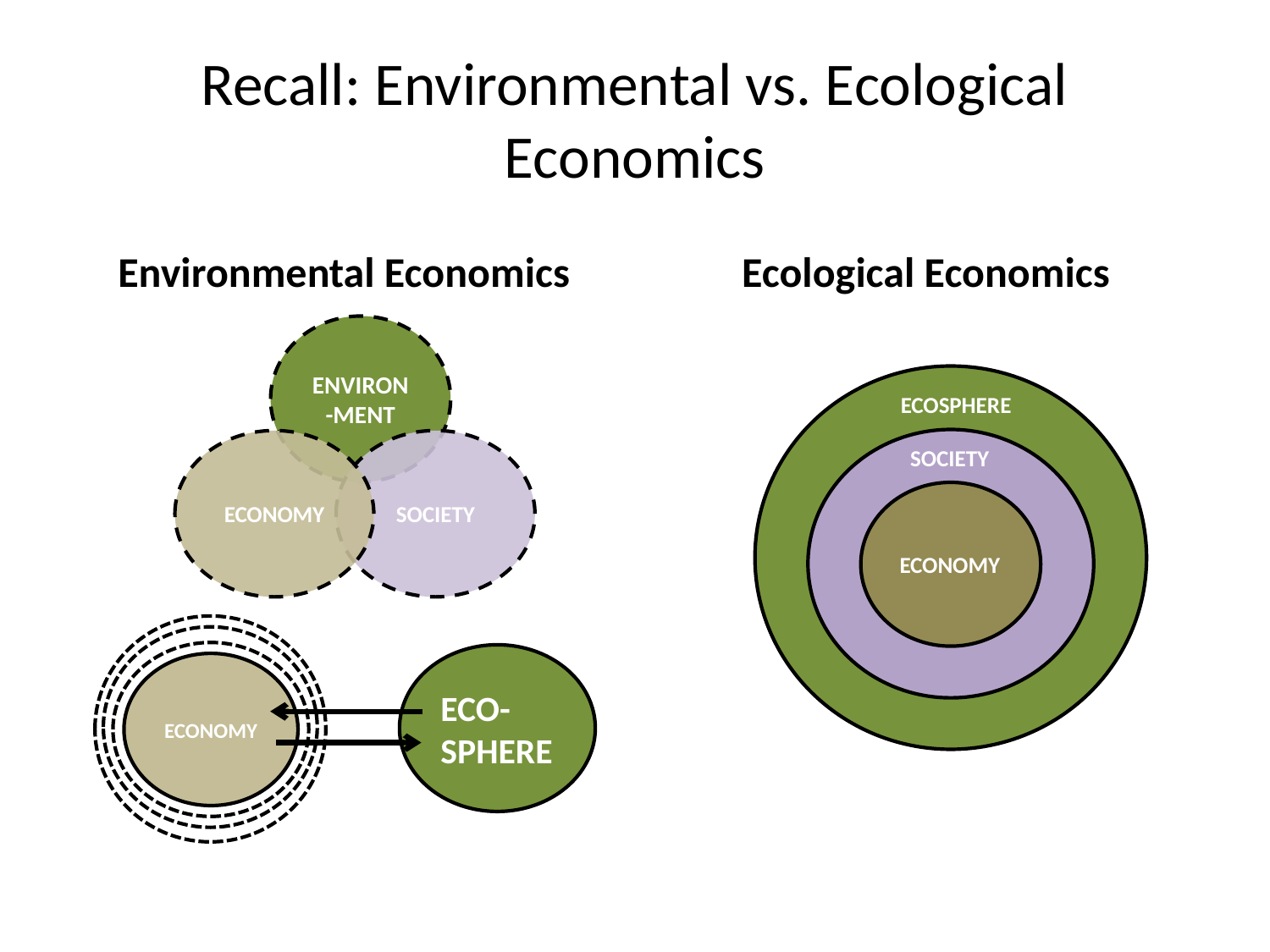

# Recall: Environmental vs. Ecological Economics
Environmental Economics
Ecological Economics
ENVIRON-MENT
ECONOMY
SOCIETY

ECOSPHERE

SOCIETY
ECONOMY

ECO-SPHERE
ECONOMY